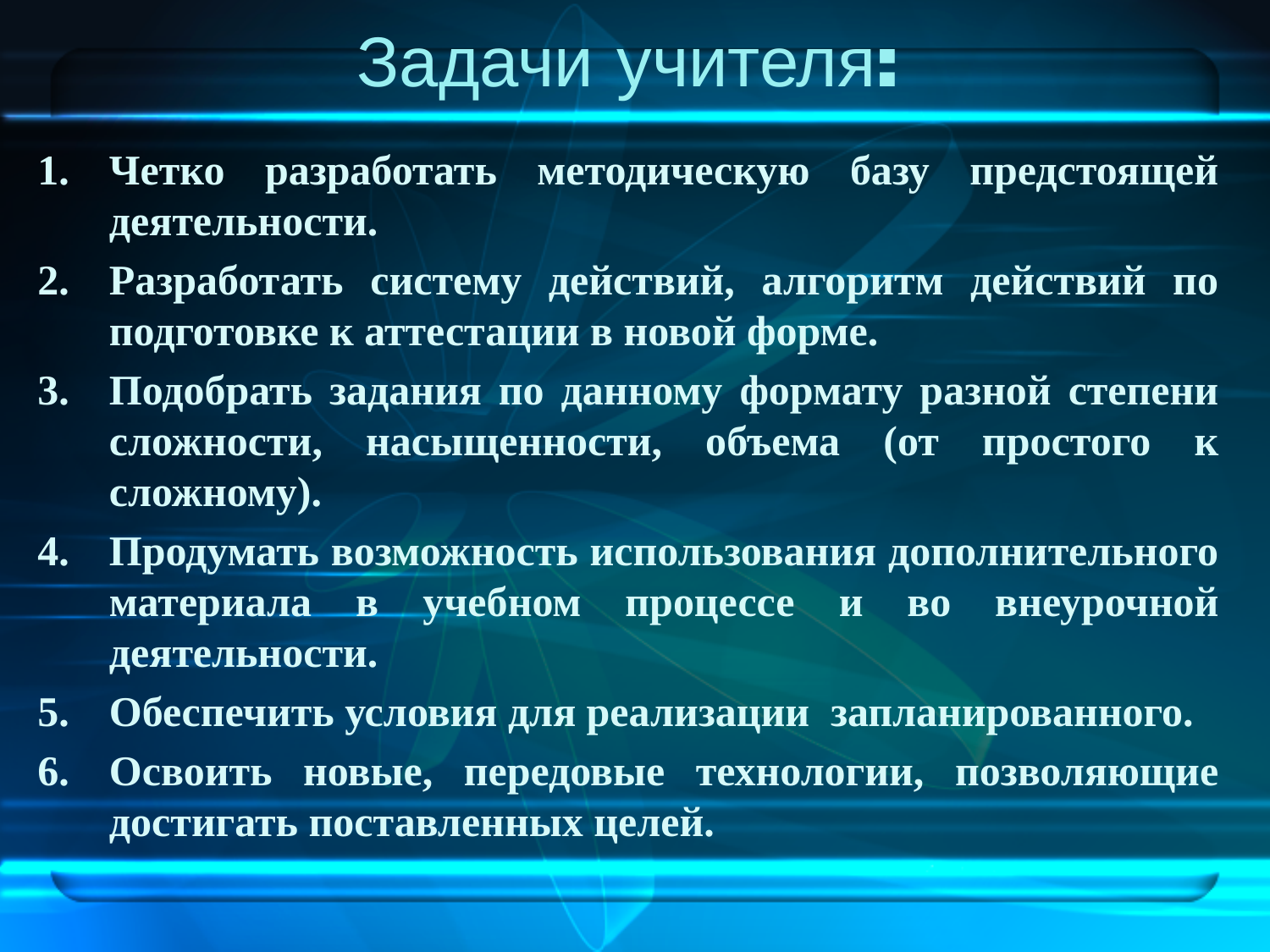

# Задачи учителя:
Четко разработать методическую базу предстоящей деятельности.
Разработать систему действий, алгоритм действий по подготовке к аттестации в новой форме.
Подобрать задания по данному формату разной степени сложности, насыщенности, объема (от простого к сложному).
Продумать возможность использования дополнительного материала в учебном процессе и во внеурочной деятельности.
Обеспечить условия для реализации  запланированного.
Освоить новые, передовые технологии, позволяющие достигать поставленных целей.